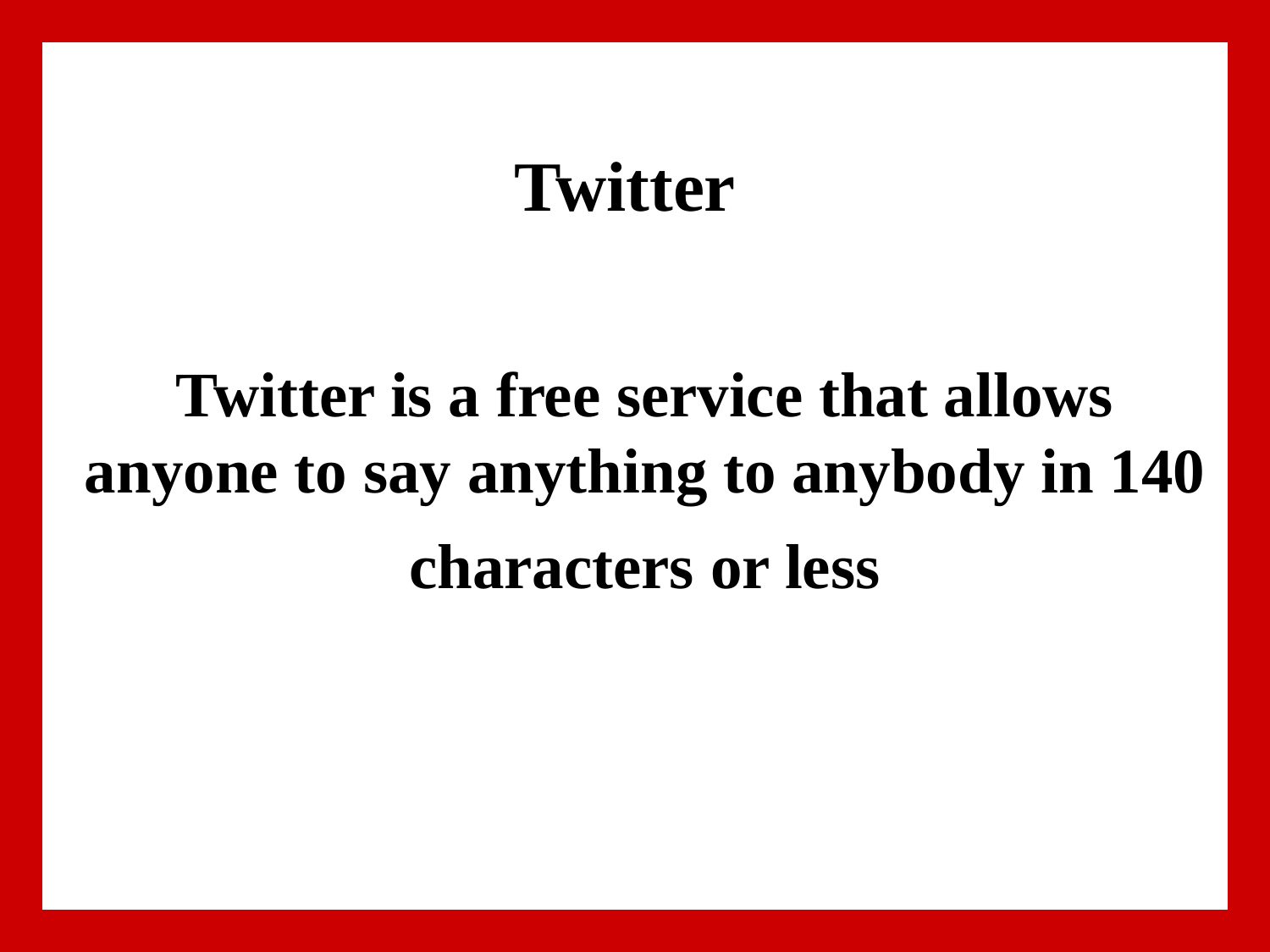

# Twitter
Twitter is a free service that allows anyone to say anything to anybody in 140
characters or less